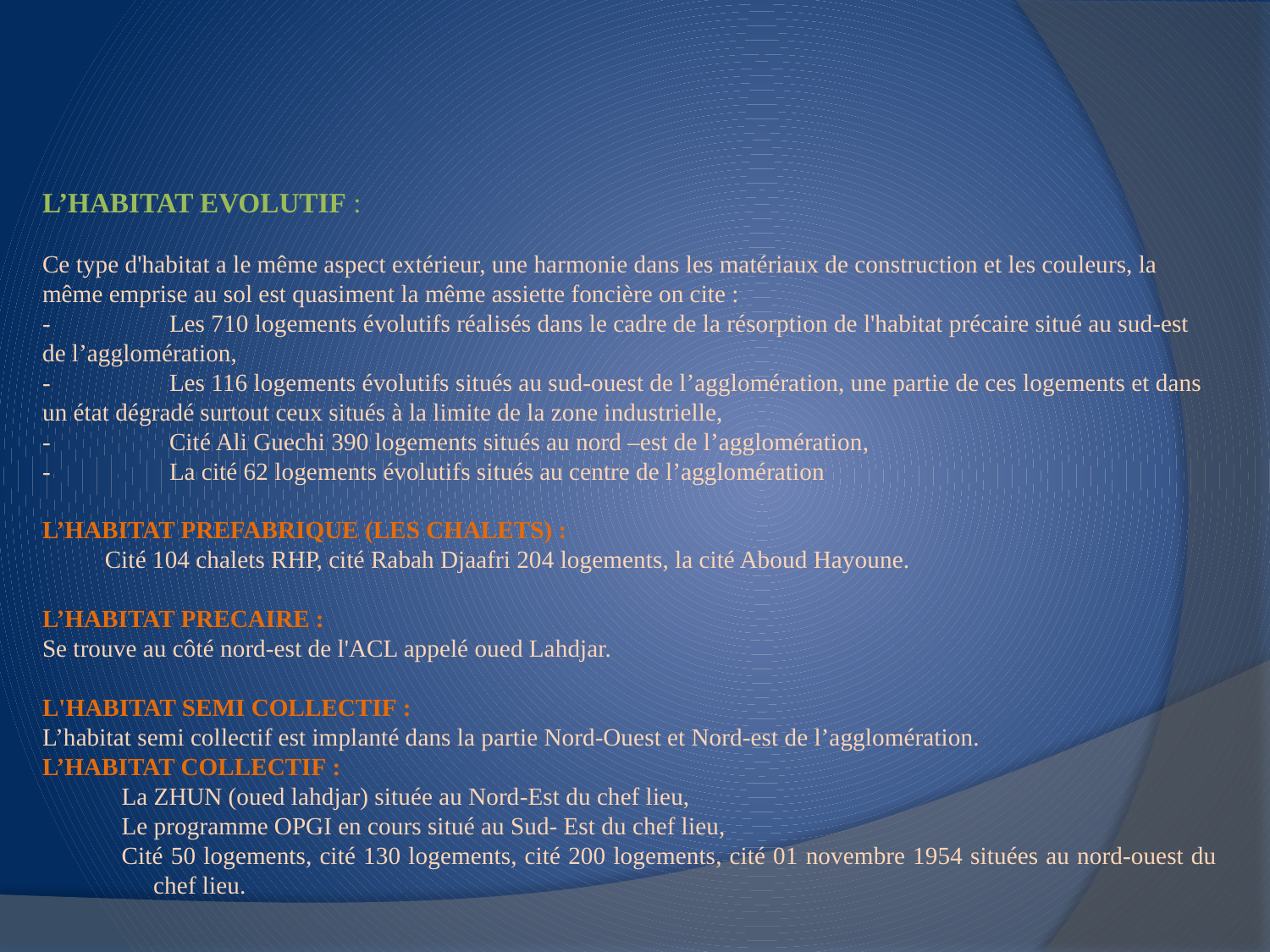

L’HABITAT EVOLUTIF :

Ce type d'habitat a le même aspect extérieur, une harmonie dans les matériaux de construction et les couleurs, la même emprise au sol est quasiment la même assiette foncière on cite :
-	Les 710 logements évolutifs réalisés dans le cadre de la résorption de l'habitat précaire situé au sud-est de l’agglomération,
-	Les 116 logements évolutifs situés au sud-ouest de l’agglomération, une partie de ces logements et dans un état dégradé surtout ceux situés à la limite de la zone industrielle,
-	Cité Ali Guechi 390 logements situés au nord –est de l’agglomération,
-	La cité 62 logements évolutifs situés au centre de l’agglomération

L’HABITAT PREFABRIQUE (LES CHALETS) :
Cité 104 chalets RHP, cité Rabah Djaafri 204 logements, la cité Aboud Hayoune.

L’HABITAT PRECAIRE :
Se trouve au côté nord-est de l'ACL appelé oued Lahdjar.

L'HABITAT SEMI COLLECTIF :
L’habitat semi collectif est implanté dans la partie Nord-Ouest et Nord-est de l’agglomération.
L’HABITAT COLLECTIF :
La ZHUN (oued lahdjar) située au Nord-Est du chef lieu,
Le programme OPGI en cours situé au Sud- Est du chef lieu,
Cité 50 logements, cité 130 logements, cité 200 logements, cité 01 novembre 1954 situées au nord-ouest du chef lieu.